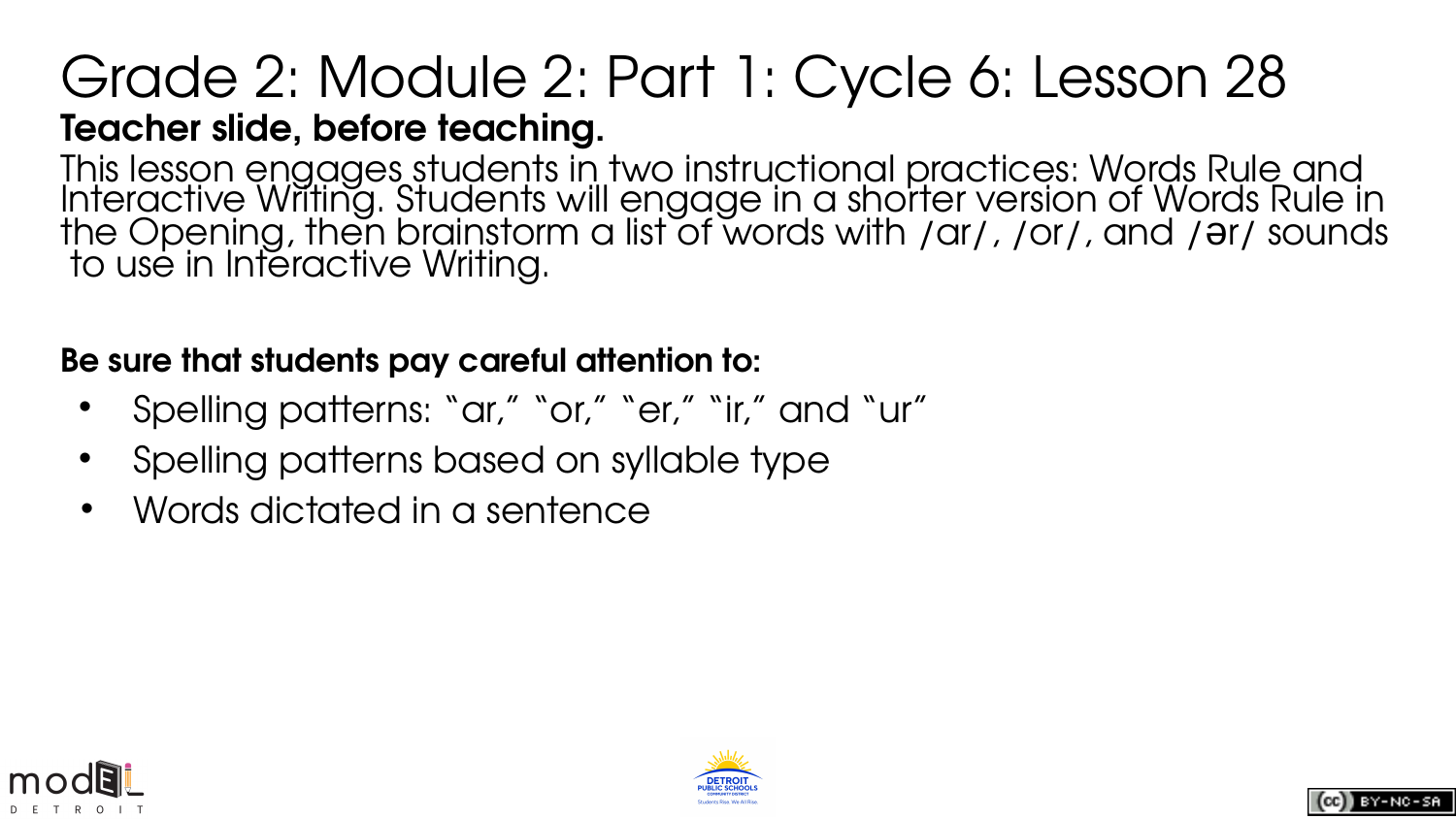

# Grade 2: Module 2: Part 1: Cycle 6: Lesson 28
Teacher slide, before teaching.
This lesson engages students in two instructional practices: Words Rule and Interactive Writing. Students will engage in a shorter version of Words Rule in the Opening, then brainstorm a list of words with /ar/, /or/, and /ər/ sounds  to use in Interactive Writing.

Be sure that students pay careful attention to:
Spelling patterns: “ar,” “or,” “er,” “ir,” and “ur”
Spelling patterns based on syllable type
Words dictated in a sentence